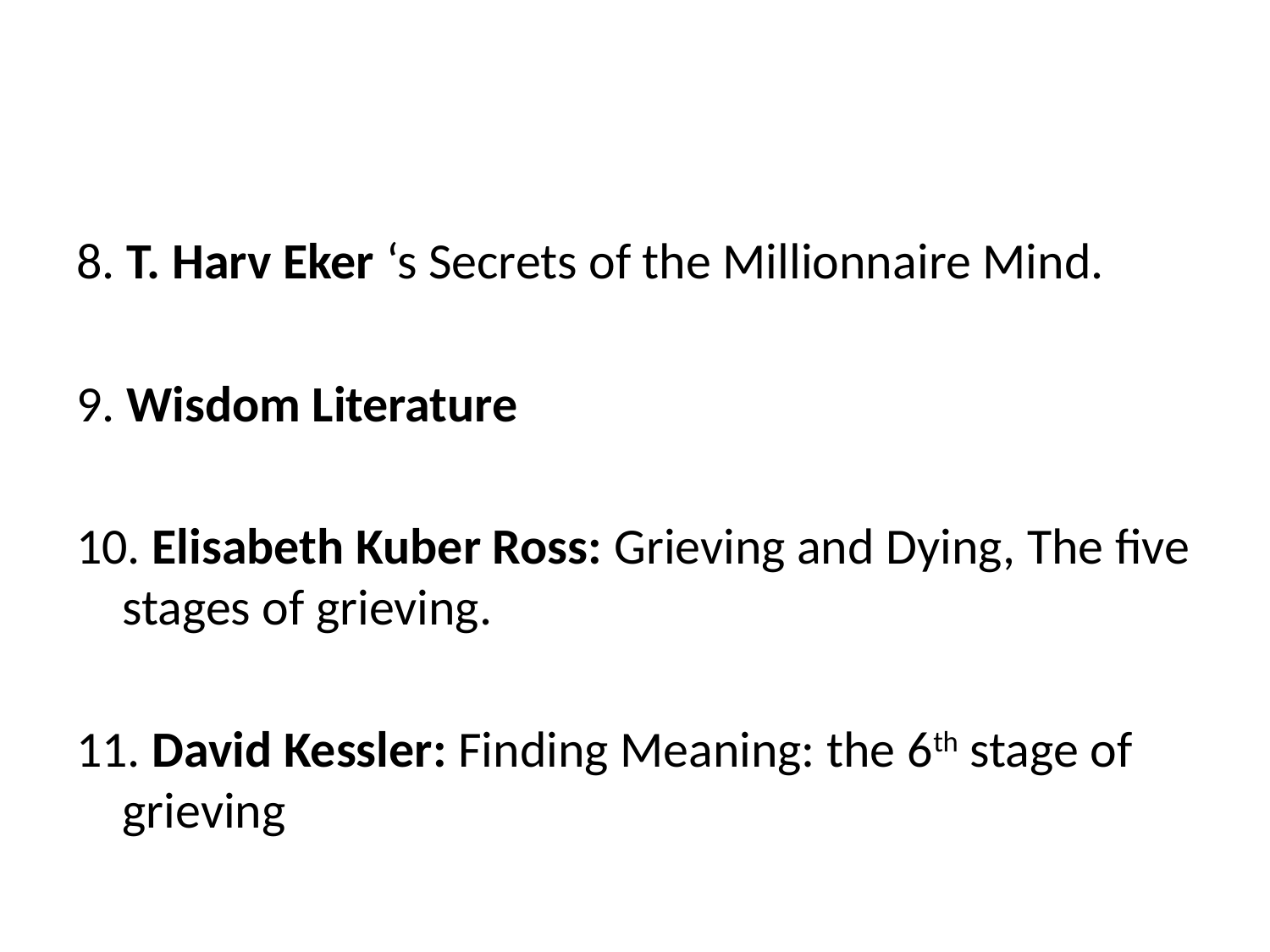

#
8. T. Harv Eker ‘s Secrets of the Millionnaire Mind.

9. Wisdom Literature

10. Elisabeth Kuber Ross: Grieving and Dying, The five stages of grieving.

11. David Kessler: Finding Meaning: the 6th stage of grieving